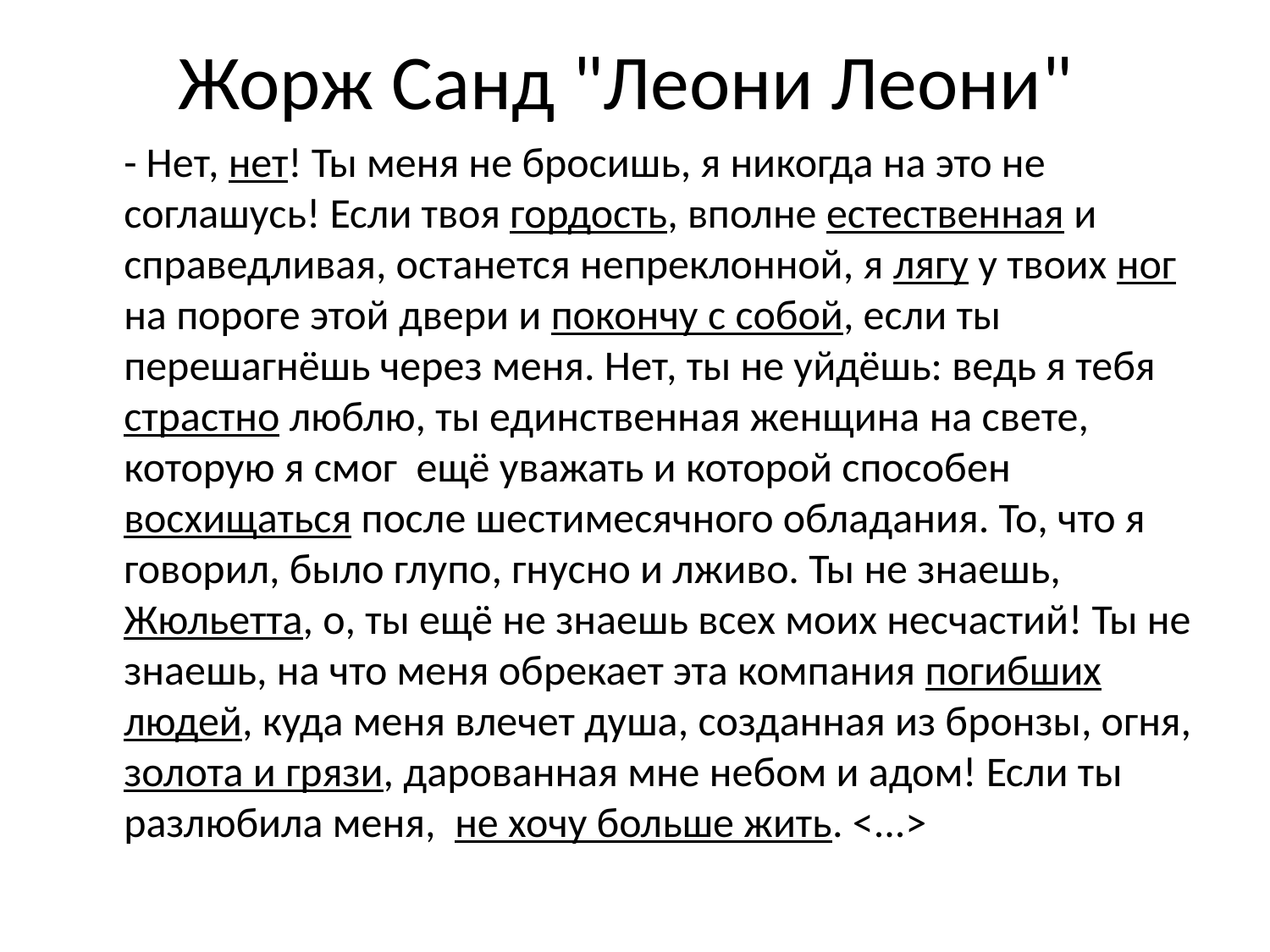

# Жорж Санд "Леони Леони"
     - Нет, нет! Ты меня не бросишь, я никогда на это не соглашусь! Если твоя гордость, вполне естественная и справедливая, останется непреклонной, я лягу у твоих ног на пороге этой двери и покончу с собой, если ты перешагнёшь через меня. Нет, ты не уйдёшь: ведь я тебя страстно люблю, ты единственная женщина на свете, которую я смог  ещё уважать и которой способен восхищаться после шестимесячного обладания. То, что я говорил, было глупо, гнусно и лживо. Ты не знаешь, Жюльетта, о, ты ещё не знаешь всех моих несчастий! Ты не знаешь, на что меня обрекает эта компания погибших людей, куда меня влечет душа, созданная из бронзы, огня, золота и грязи, дарованная мне небом и адом! Если ты разлюбила меня,  не хочу больше жить. <...>